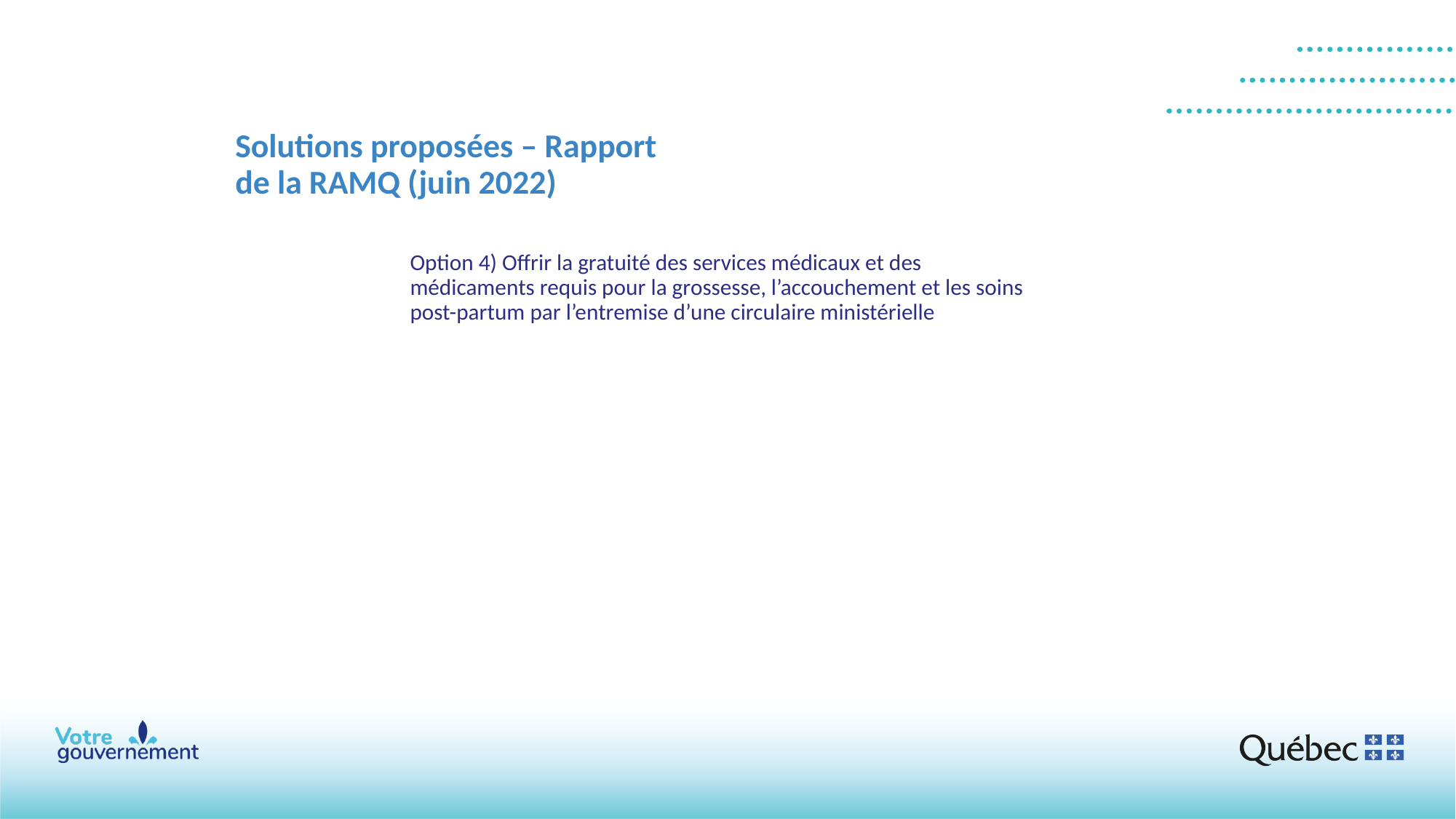

# Solutions proposées – Rapport de la RAMQ (juin 2022)
Option 4) Offrir la gratuité des services médicaux et des médicaments requis pour la grossesse, l’accouchement et les soins post-partum par l’entremise d’une circulaire ministérielle